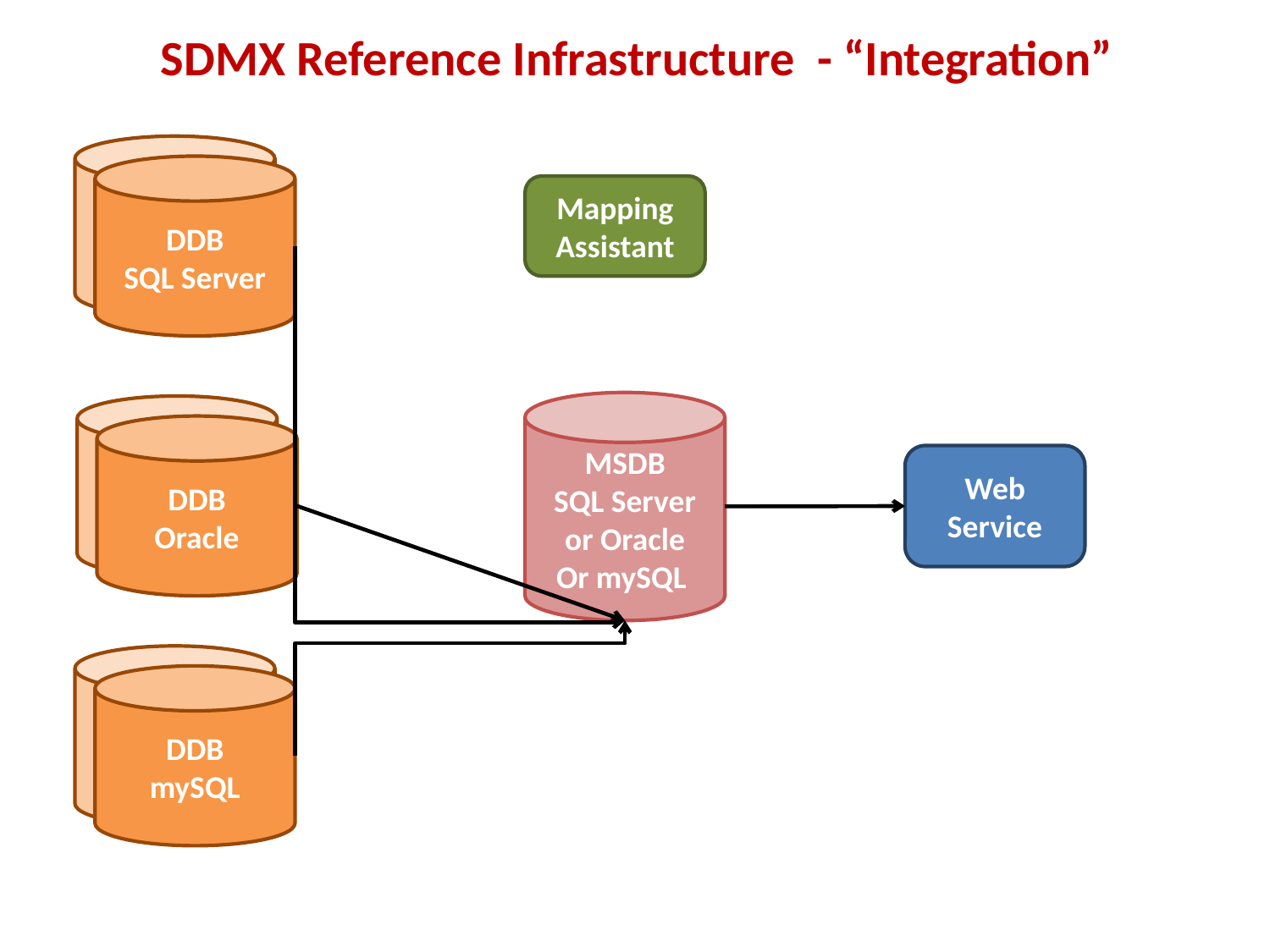

SDMX Reference Infrastructure  - “Integration”

DDB
SQL Server
Mapping Assistant
MSDB
SQL Server or Oracle
Or mySQL

DDB
Oracle
Web Service

DDB
mySQL